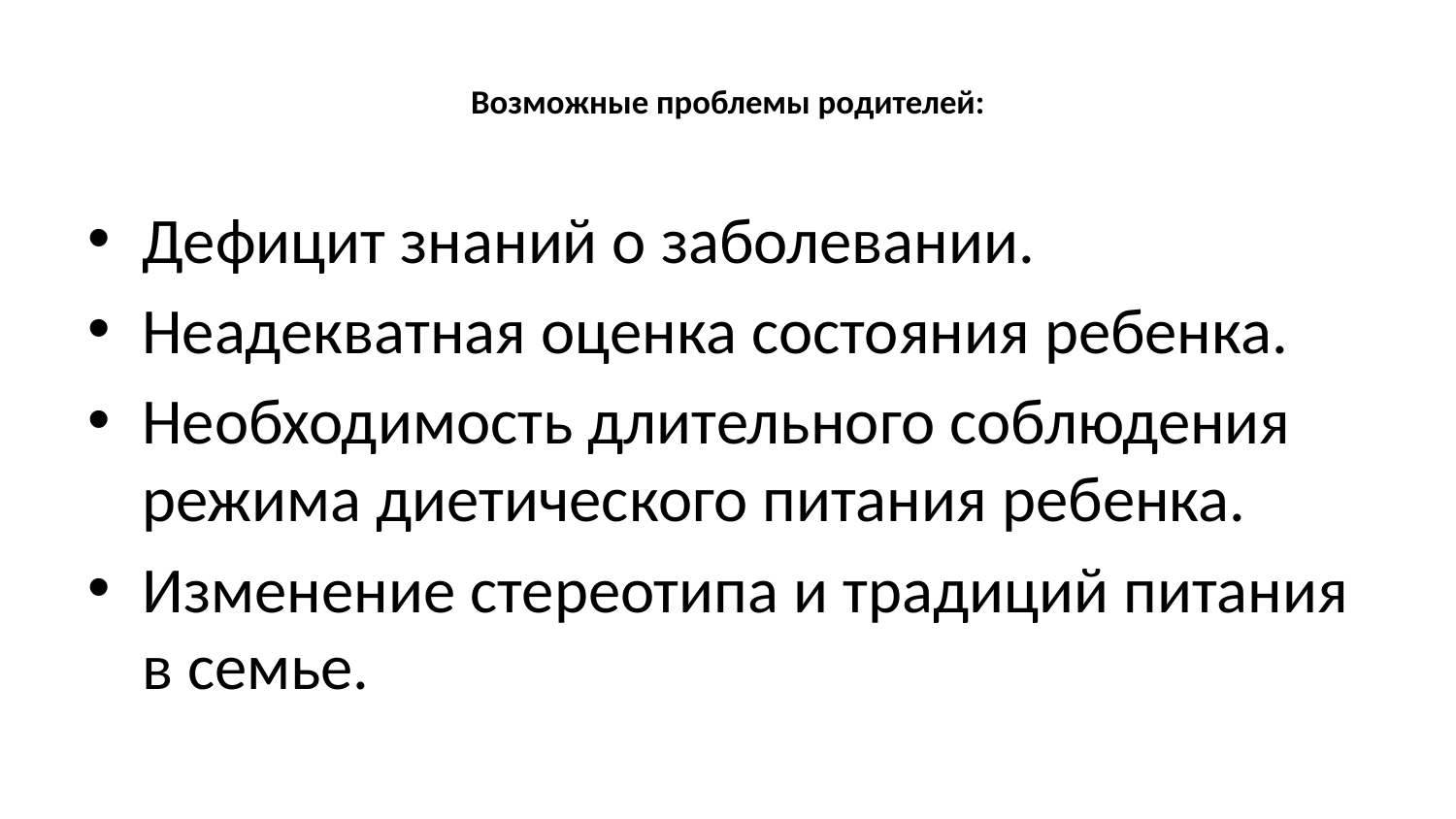

# Возможные проблемы родителей:
Дефицит знаний о заболевании.
Неадекватная оценка состояния ребенка.
Необходимость длительного соблюдения режима диетического питания ребенка.
Изменение стереотипа и традиций питания в семье.